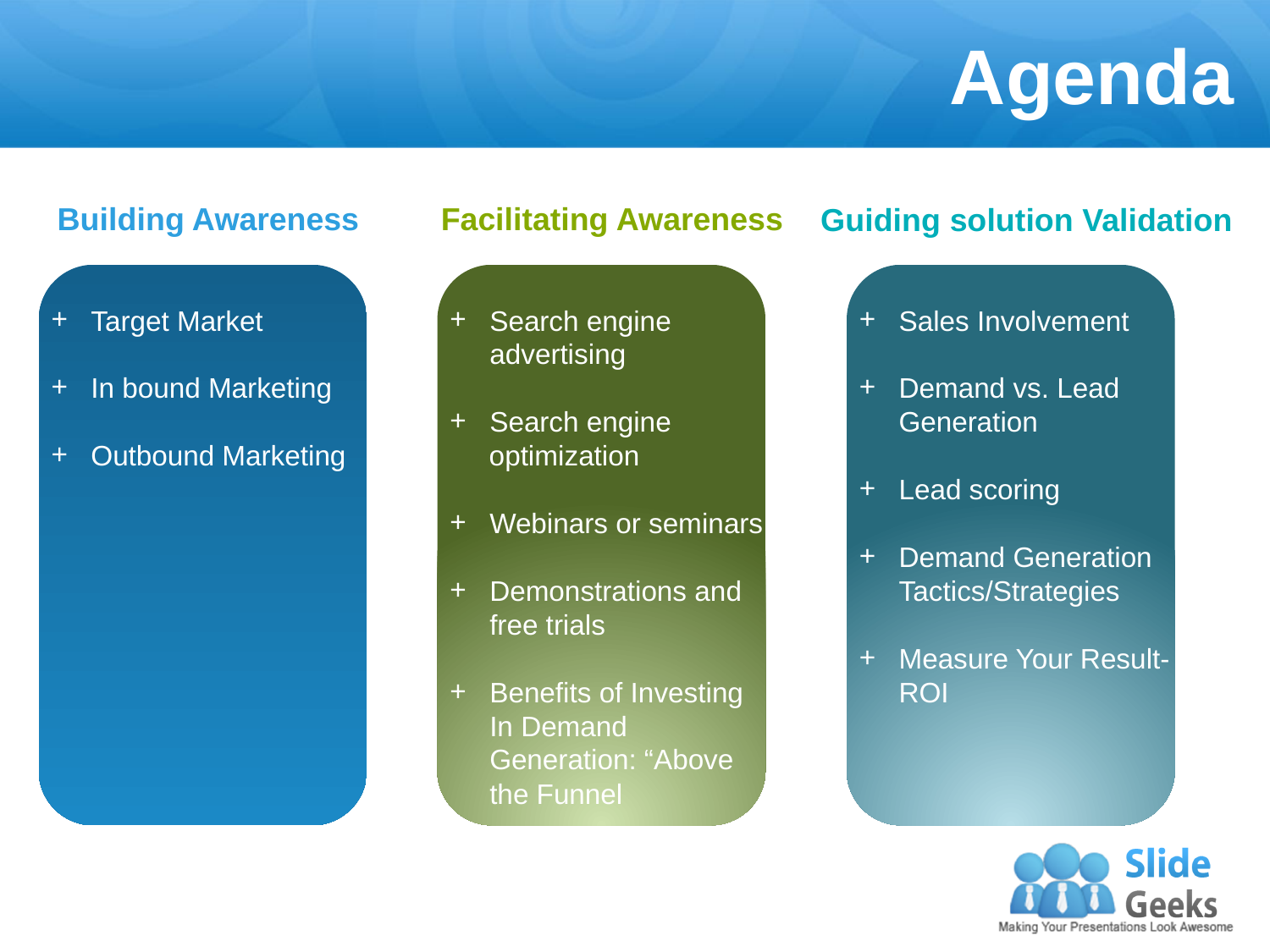

Agenda

Building Awareness
Facilitating Awareness

Guiding solution Validation

Target Market

In bound Marketing

Outbound Marketing

Search engine advertising

Search engine
     optimization

Webinars or seminars

Demonstrations and free trials

Benefits of Investing In Demand Generation: “Above the Funnel

Sales Involvement

Demand vs. Lead Generation

Lead scoring

Demand Generation Tactics/Strategies

Measure Your Result- ROI